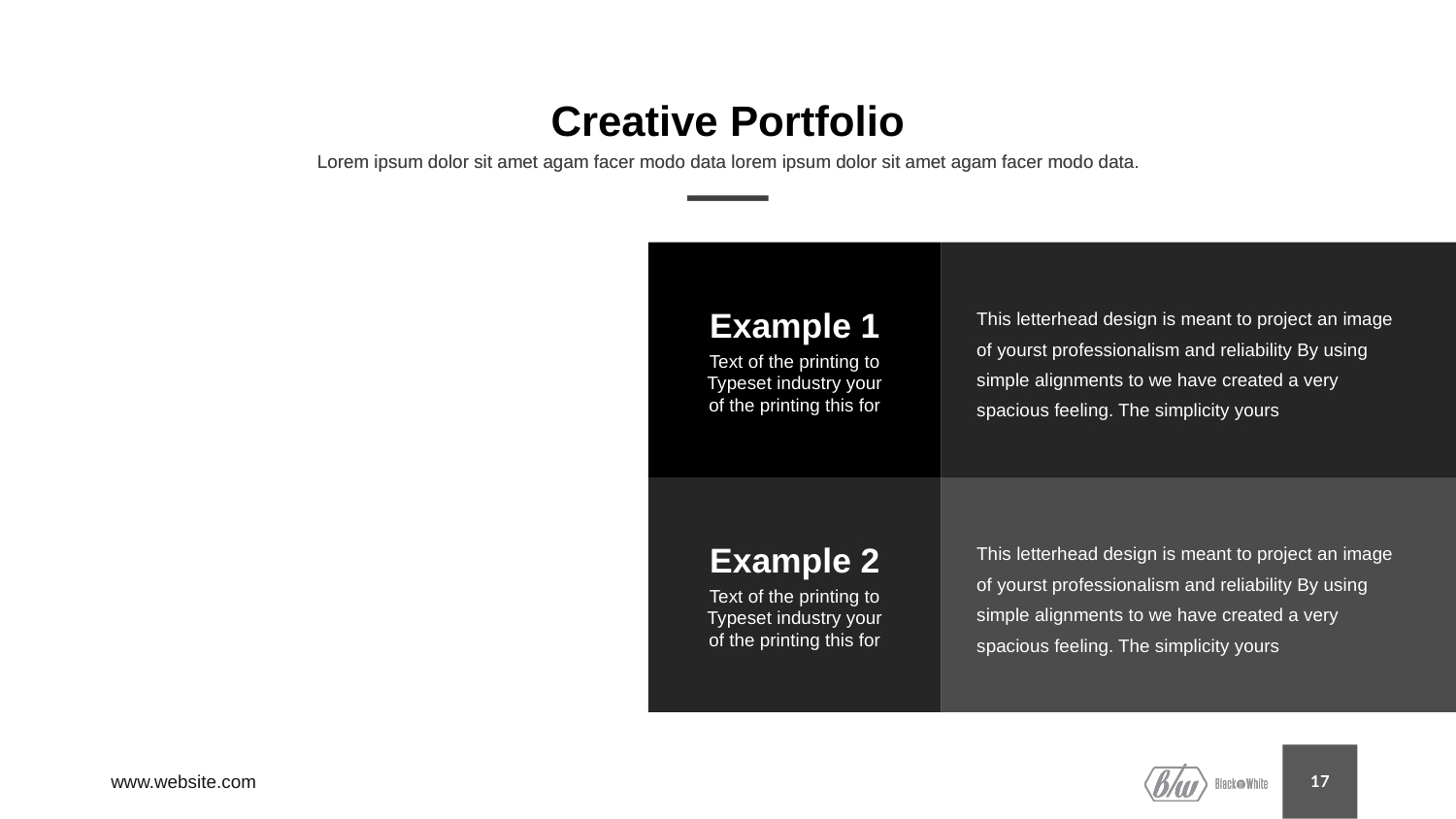

# Creative Portfolio

Lorem ipsum dolor sit amet agam facer modo data lorem ipsum dolor sit amet agam facer modo data.

Example 1
This letterhead design is meant to project an image of yourst professionalism and reliability By using simple alignments to we have created a very spacious feeling. The simplicity yours
Text of the printing to
Typeset industry your
of the printing this for

Example 2
This letterhead design is meant to project an image of yourst professionalism and reliability By using simple alignments to we have created a very spacious feeling. The simplicity yours
Text of the printing to
Typeset industry your
of the printing this for
www.website.com